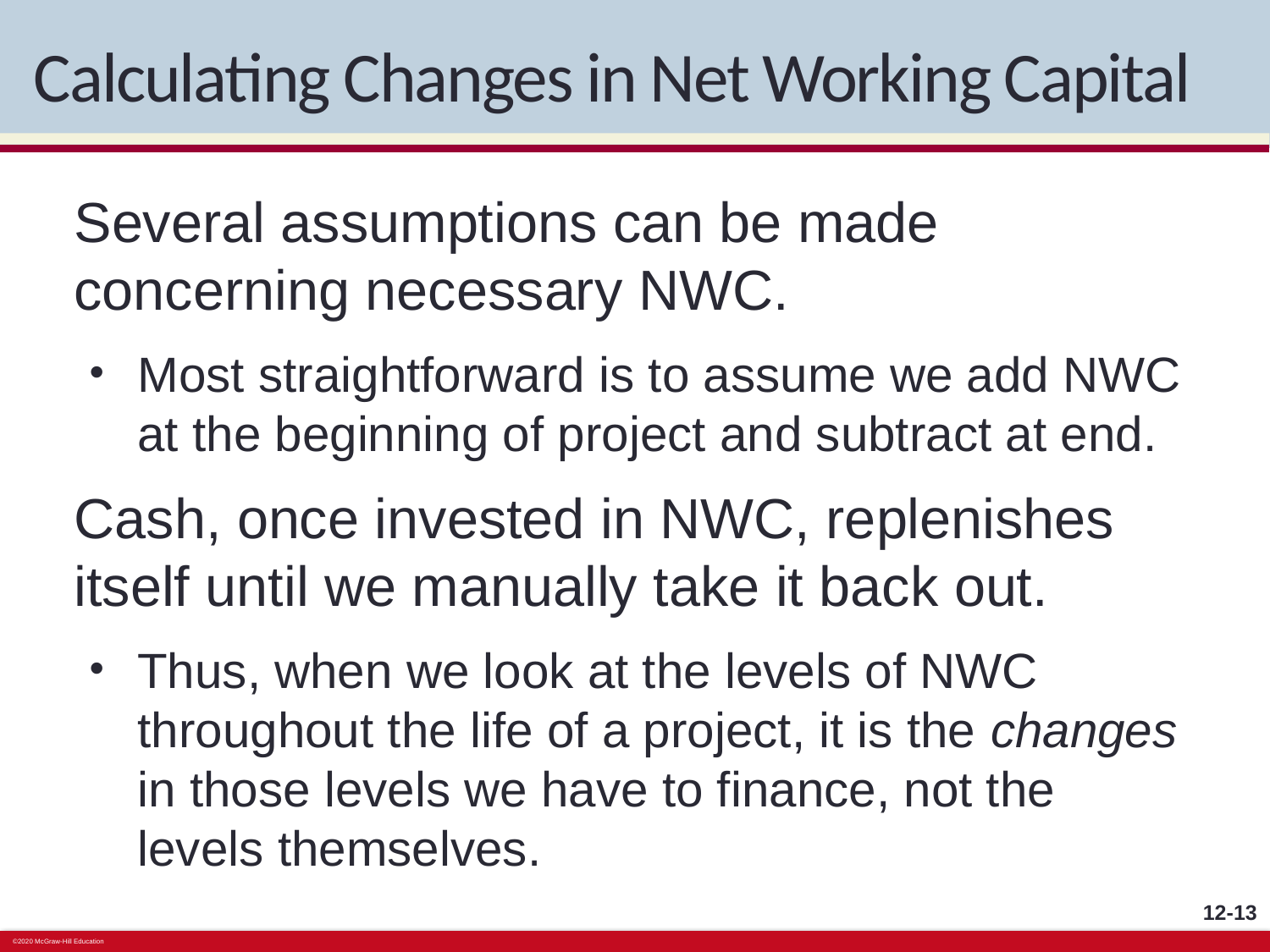

# Calculating Changes in Net Working Capital
Several assumptions can be made concerning necessary NWC.
Most straightforward is to assume we add NWC at the beginning of project and subtract at end.
Cash, once invested in NWC, replenishes itself until we manually take it back out.
Thus, when we look at the levels of NWC throughout the life of a project, it is the changes in those levels we have to finance, not the levels themselves.